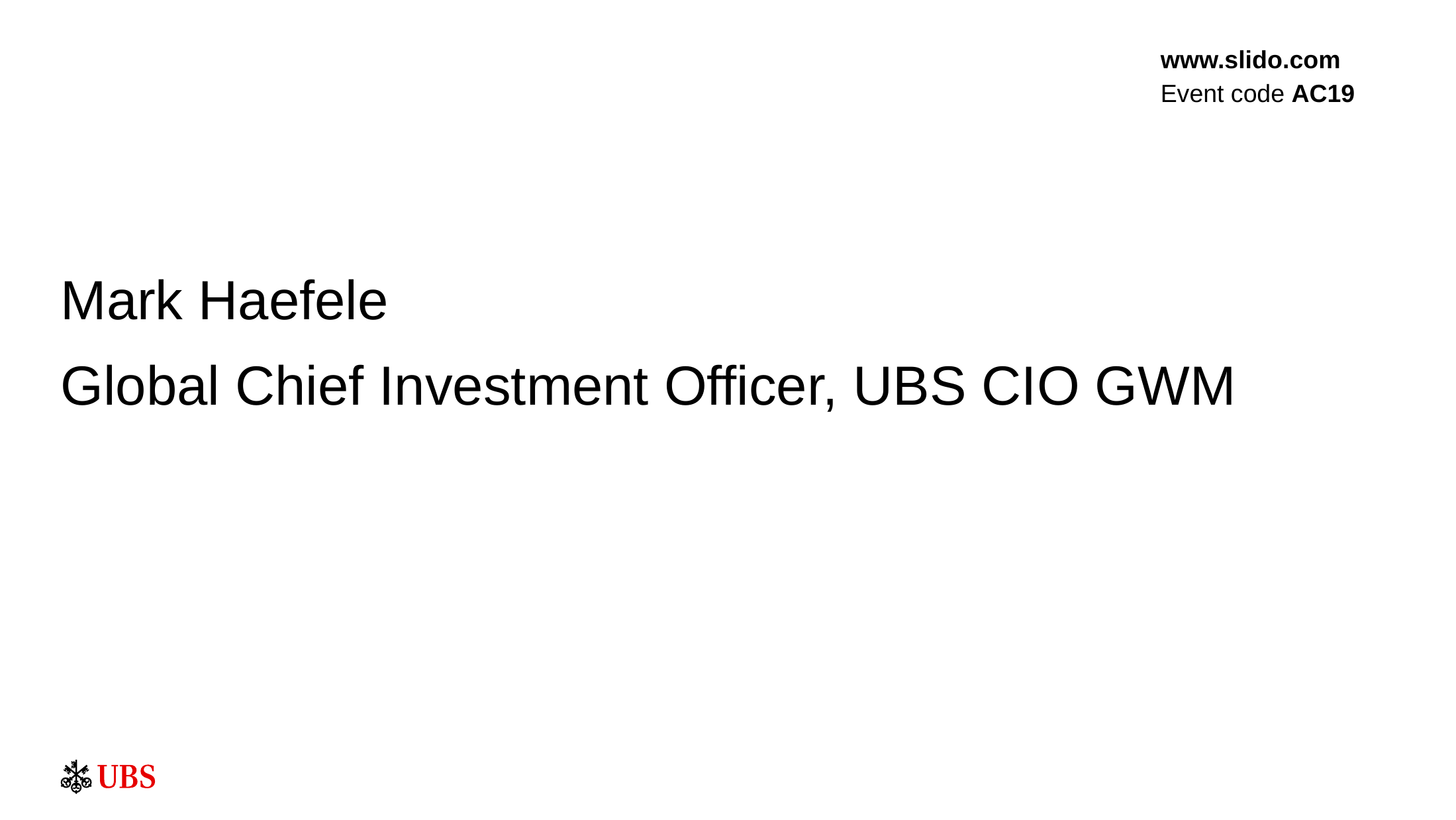

www.slido.com
Event code AC19
Mark Haefele
Global Chief Investment Officer, UBS CIO GWM